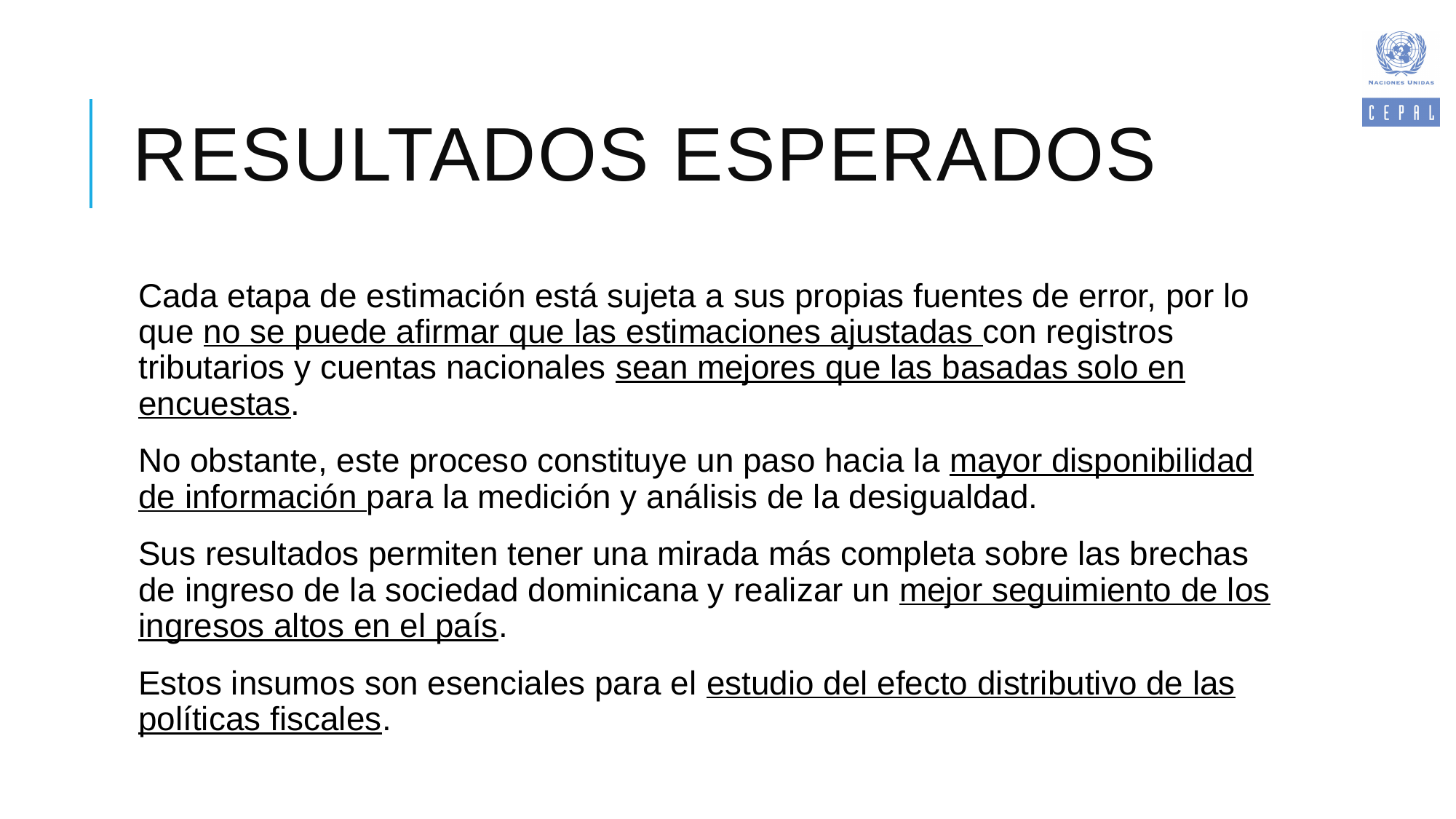

# Resultados esperados
Cada etapa de estimación está sujeta a sus propias fuentes de error, por lo que no se puede afirmar que las estimaciones ajustadas con registros tributarios y cuentas nacionales sean mejores que las basadas solo en encuestas.
No obstante, este proceso constituye un paso hacia la mayor disponibilidad de información para la medición y análisis de la desigualdad.
Sus resultados permiten tener una mirada más completa sobre las brechas de ingreso de la sociedad dominicana y realizar un mejor seguimiento de los ingresos altos en el país.
Estos insumos son esenciales para el estudio del efecto distributivo de las políticas fiscales.